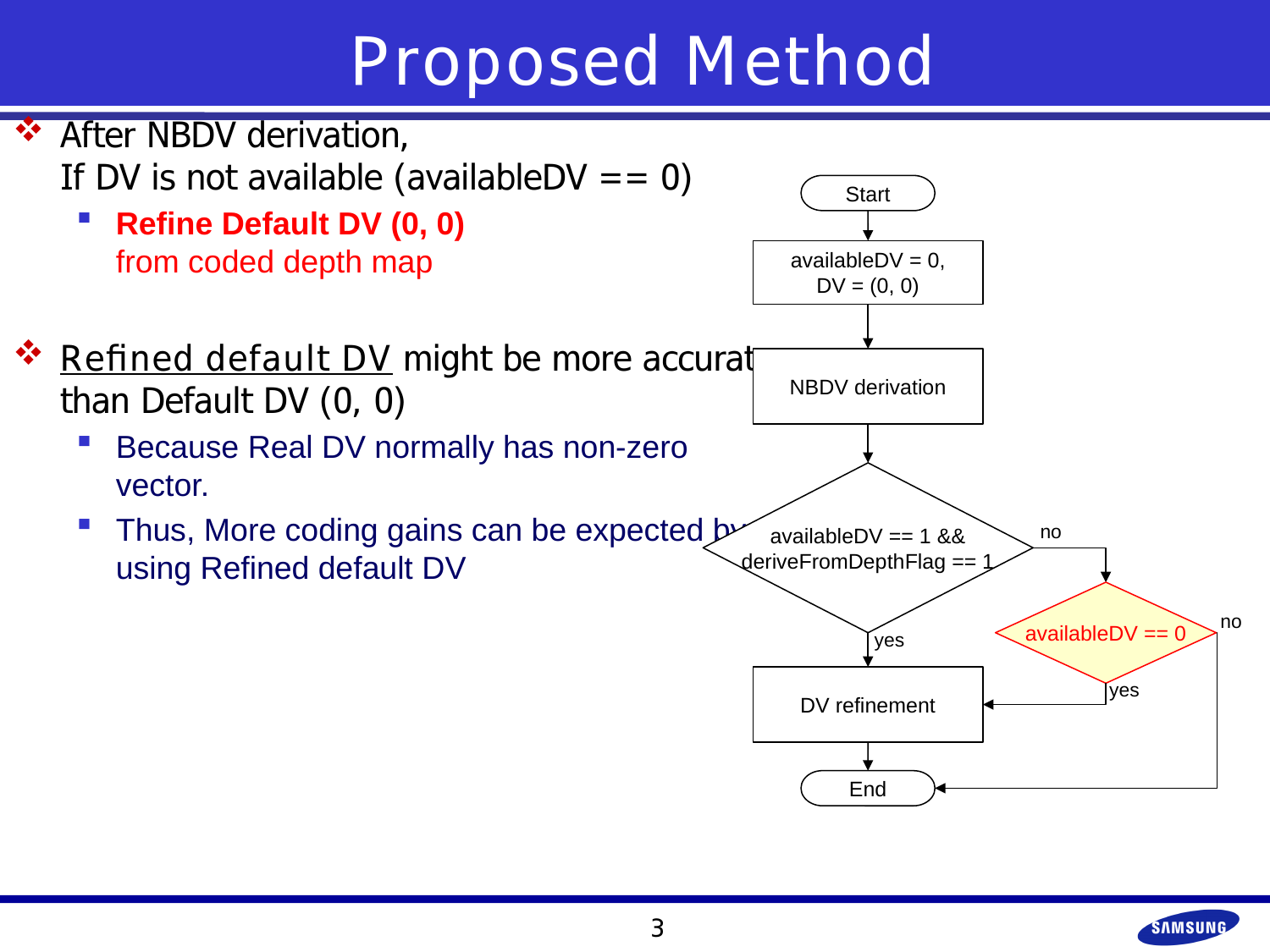

# Proposed Method
After NBDV derivation,
If DV is not available (availableDV == 0)
Refine Default DV (0, 0)
from coded depth map

Refined default DV might be more accurate than Default DV (0, 0)
Because Real DV normally has non-zero vector.
Thus, More coding gains can be expected by using Refined default DV
Start
availableDV = 0,
DV = (0, 0)
NBDV derivation
availableDV == 1 &&
deriveFromDepthFlag == 1
no
availableDV == 0
no
yes
DV refinement
yes
End
3